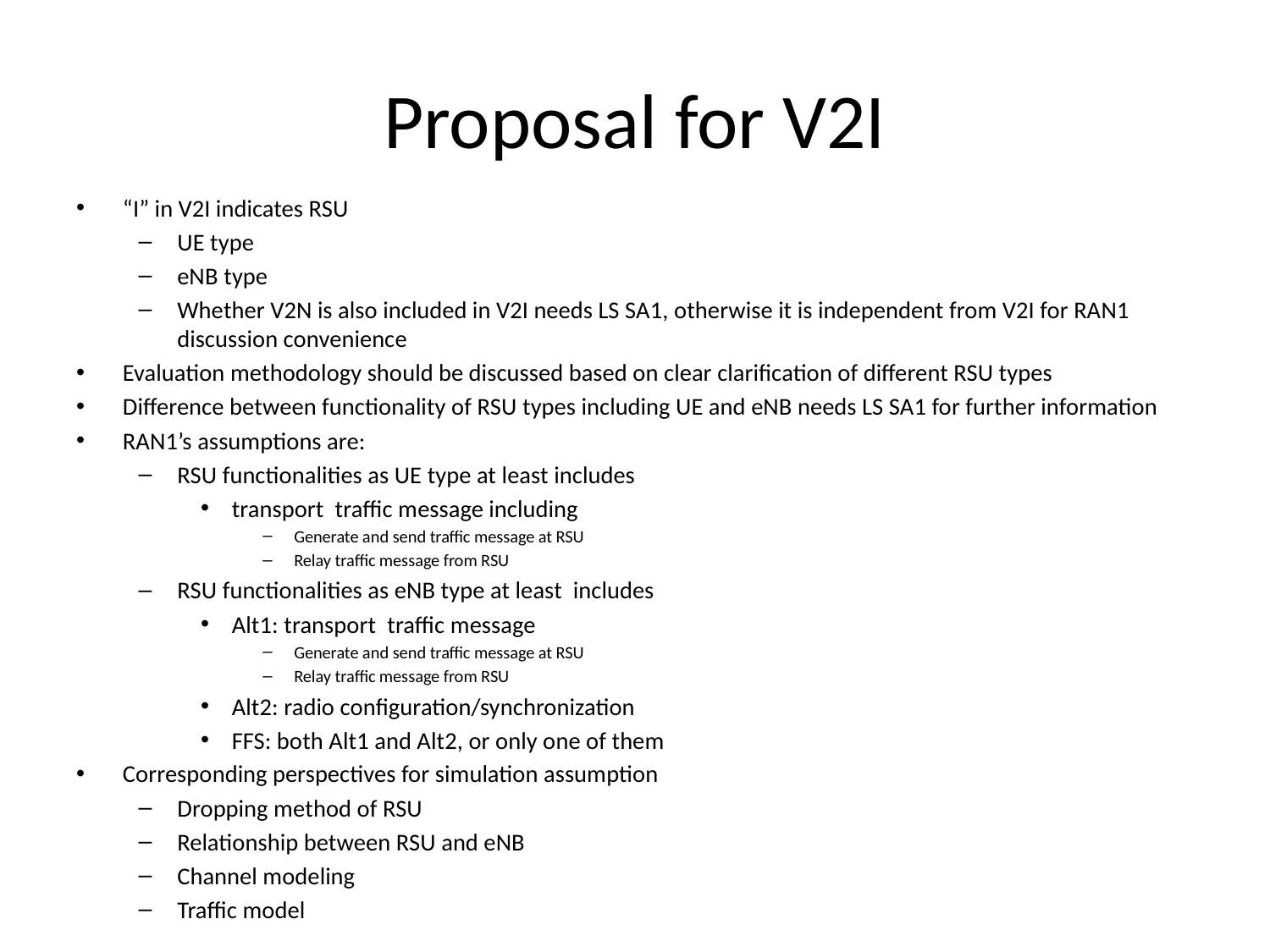

# Proposal for V2I
“I” in V2I indicates RSU
UE type
eNB type
Whether V2N is also included in V2I needs LS SA1, otherwise it is independent from V2I for RAN1 discussion convenience
Evaluation methodology should be discussed based on clear clarification of different RSU types
Difference between functionality of RSU types including UE and eNB needs LS SA1 for further information
RAN1’s assumptions are:
RSU functionalities as UE type at least includes
transport  traffic message including
Generate and send traffic message at RSU
Relay traffic message from RSU
RSU functionalities as eNB type at least  includes
Alt1: transport  traffic message
Generate and send traffic message at RSU
Relay traffic message from RSU
Alt2: radio configuration/synchronization
FFS: both Alt1 and Alt2, or only one of them
Corresponding perspectives for simulation assumption
Dropping method of RSU
Relationship between RSU and eNB
Channel modeling
Traffic model